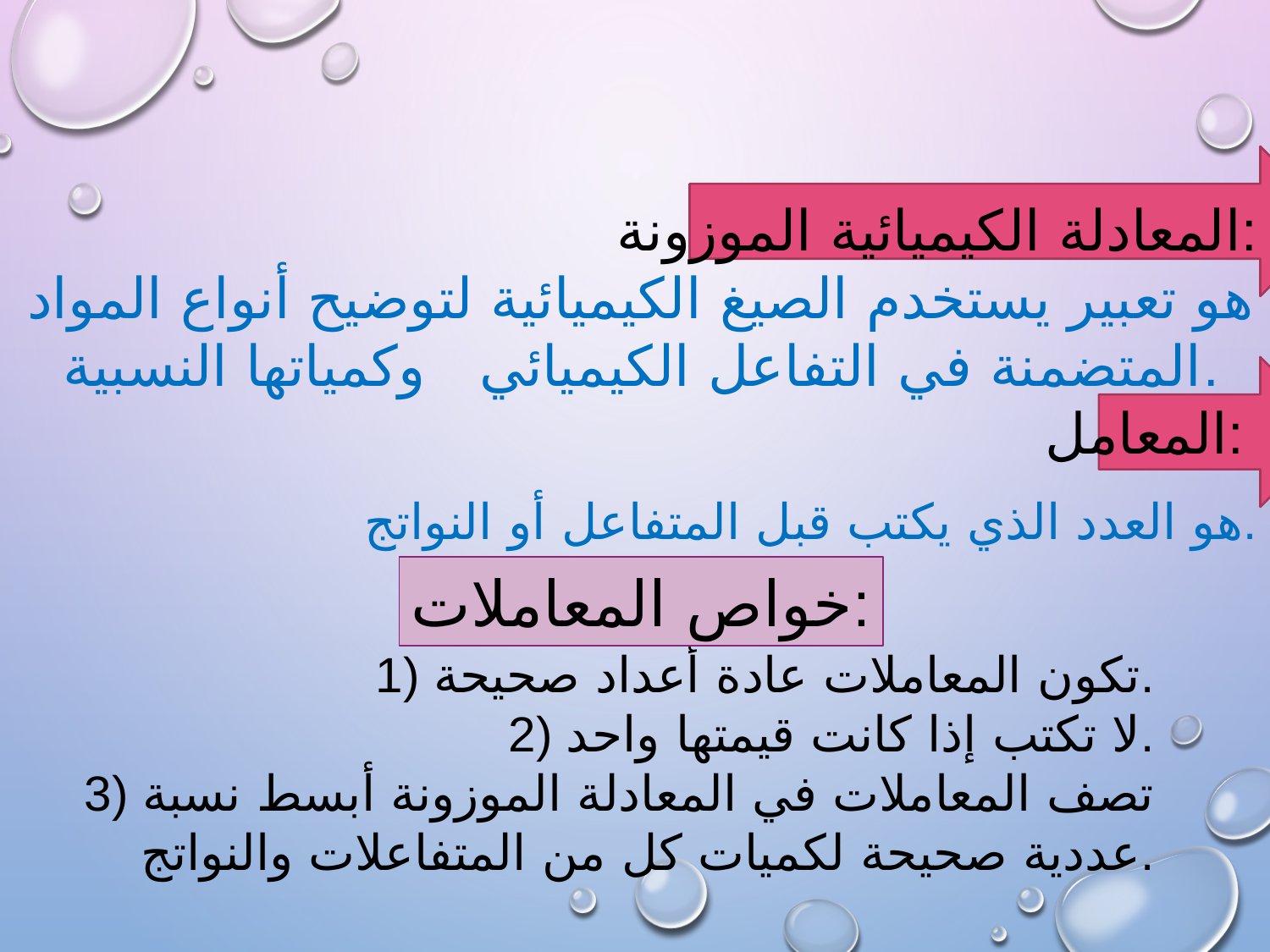

المعادلة الكيميائية الموزونة:
هو تعبير يستخدم الصيغ الكيميائية لتوضيح أنواع المواد المتضمنة في التفاعل الكيميائي   وكمياتها النسبية.
المعامل:

      هو العدد الذي يكتب قبل المتفاعل أو النواتج.

خواص المعاملات:
1) تكون المعاملات عادة أعداد صحيحة.
2) لا تكتب إذا كانت قيمتها واحد.
3) تصف المعاملات في المعادلة الموزونة أبسط نسبة عددية صحيحة لكميات كل من المتفاعلات والنواتج.